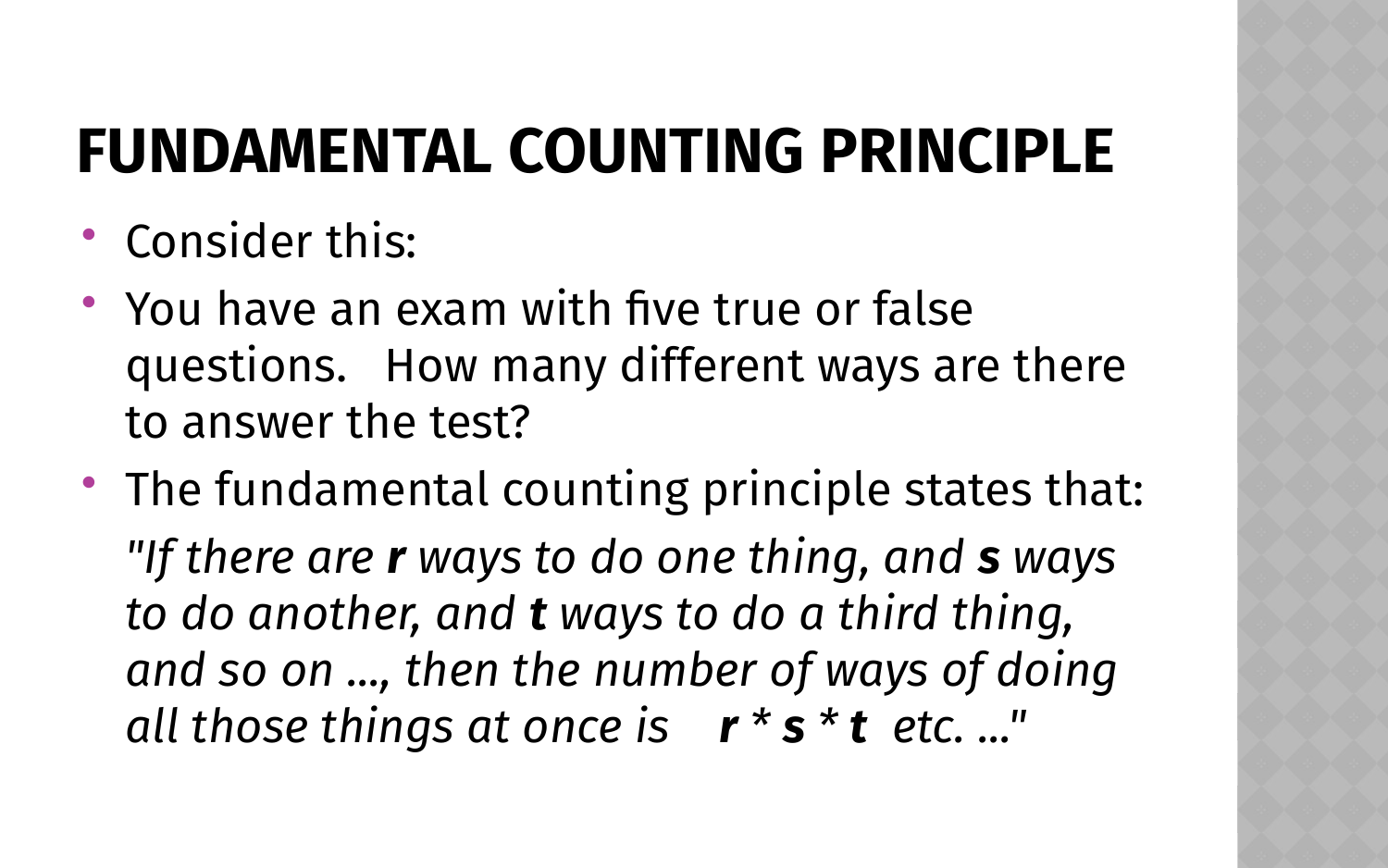

# Fundamental Counting Principle
Consider this:
You have an exam with five true or false questions.   How many different ways are there to answer the test?
The fundamental counting principle states that:
	"If there are r ways to do one thing, and s ways to do another, and t ways to do a third thing, and so on ..., then the number of ways of doing all those things at once is    r * s * t  etc. ..."